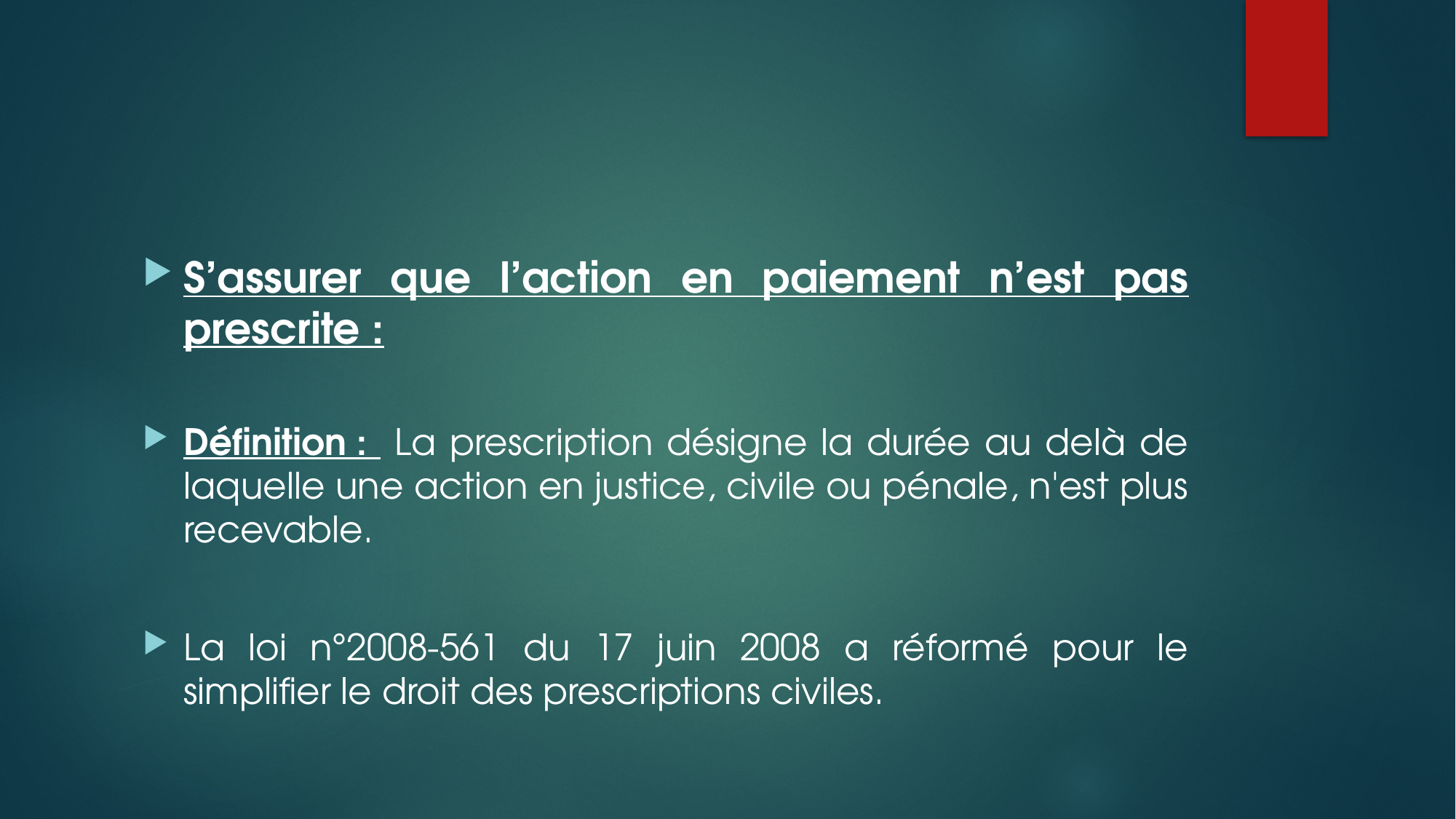

#
S’assurer que l’action en paiement n’est pas prescrite :

Définition :  La prescription désigne la durée au delà de laquelle une action en justice, civile ou pénale, n'est plus recevable.

La loi n°2008-561 du 17 juin 2008 a réformé pour le simplifier le droit des prescriptions civiles.